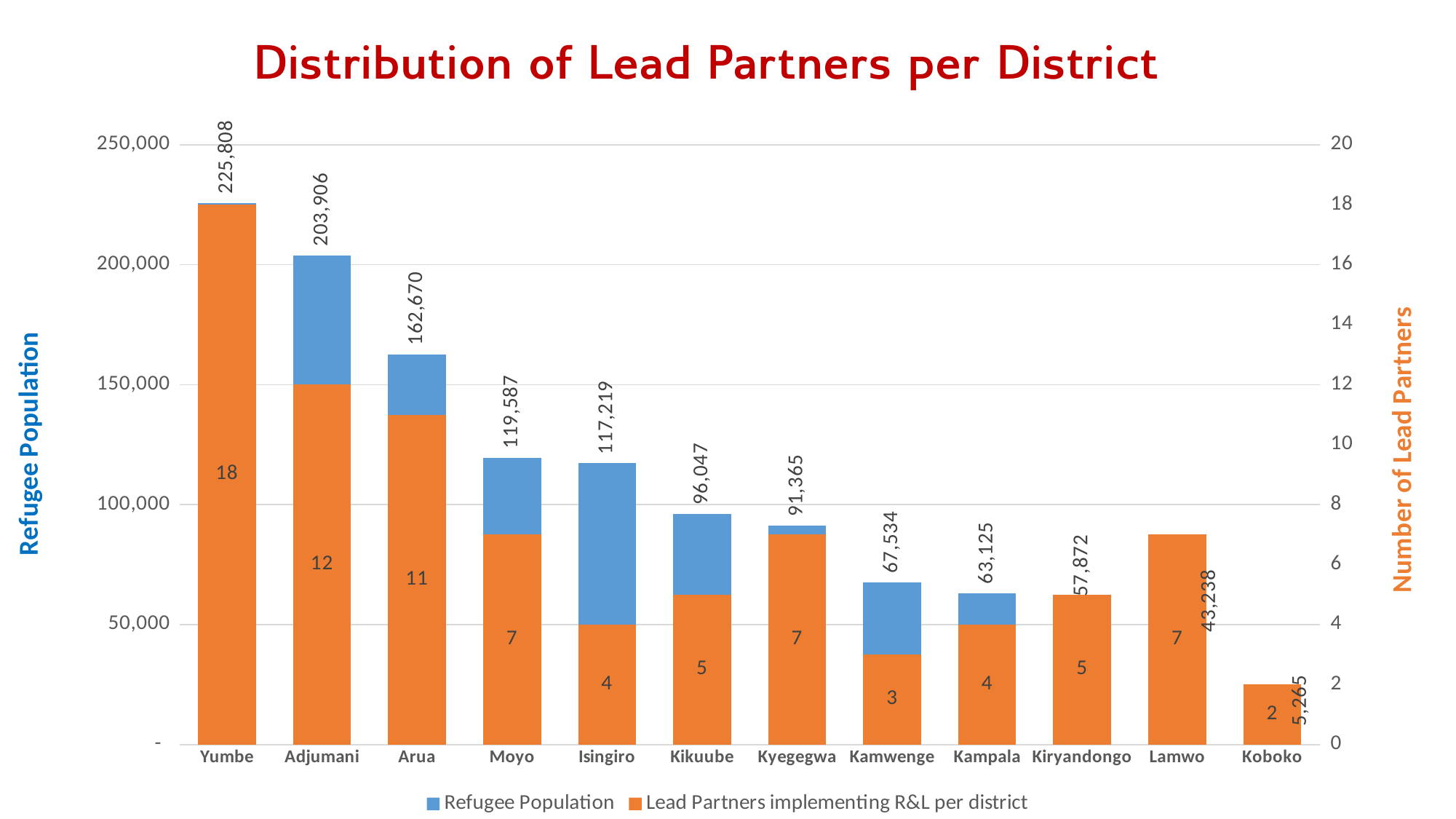

# Distribution of Lead Partners per District

### Chart

| Category | Refugee Population | Lead Partners implementing R&L per district |
|---|---|---|
| Yumbe | 225808.0 | 18.0 |
| Adjumani | 203906.0 | 12.0 |
| Arua | 162670.0 | 11.0 |
| Moyo | 119587.0 | 7.0 |
| Isingiro | 117219.0 | 4.0 |
| Kikuube | 96047.0 | 5.0 |
| Kyegegwa | 91365.0 | 7.0 |
| Kamwenge | 67534.0 | 3.0 |
| Kampala | 63125.0 | 4.0 |
| Kiryandongo | 57872.0 | 5.0 |
| Lamwo | 43238.0 | 7.0 |
| Koboko | 5265.0 | 2.0 |